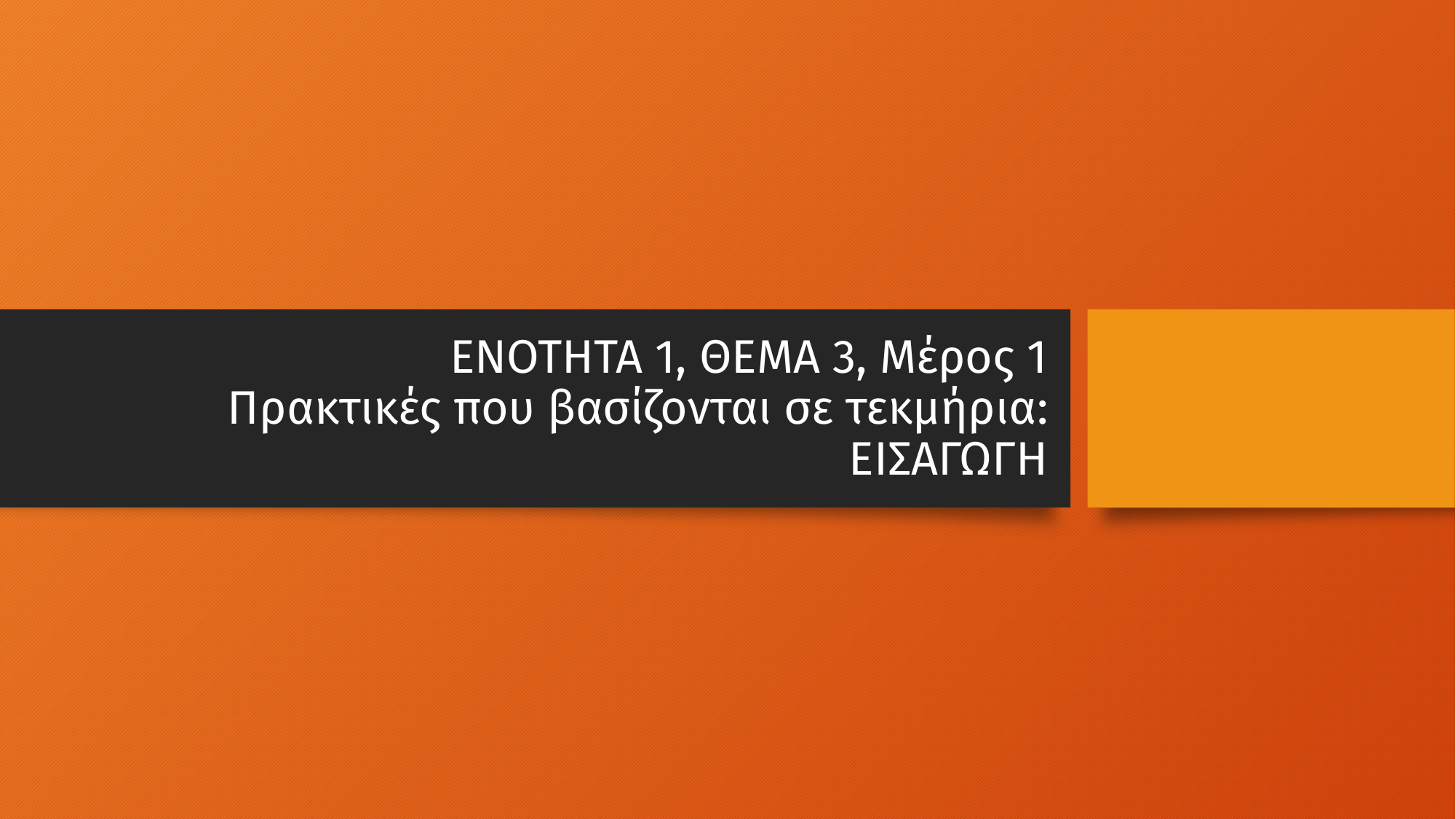

# ΕΝΟΤΗΤΑ 1, ΘΕΜΑ 3, Μέρος 1 Πρακτικές που βασίζονται σε τεκμήρια: ΕΙΣΑΓΩΓΗ